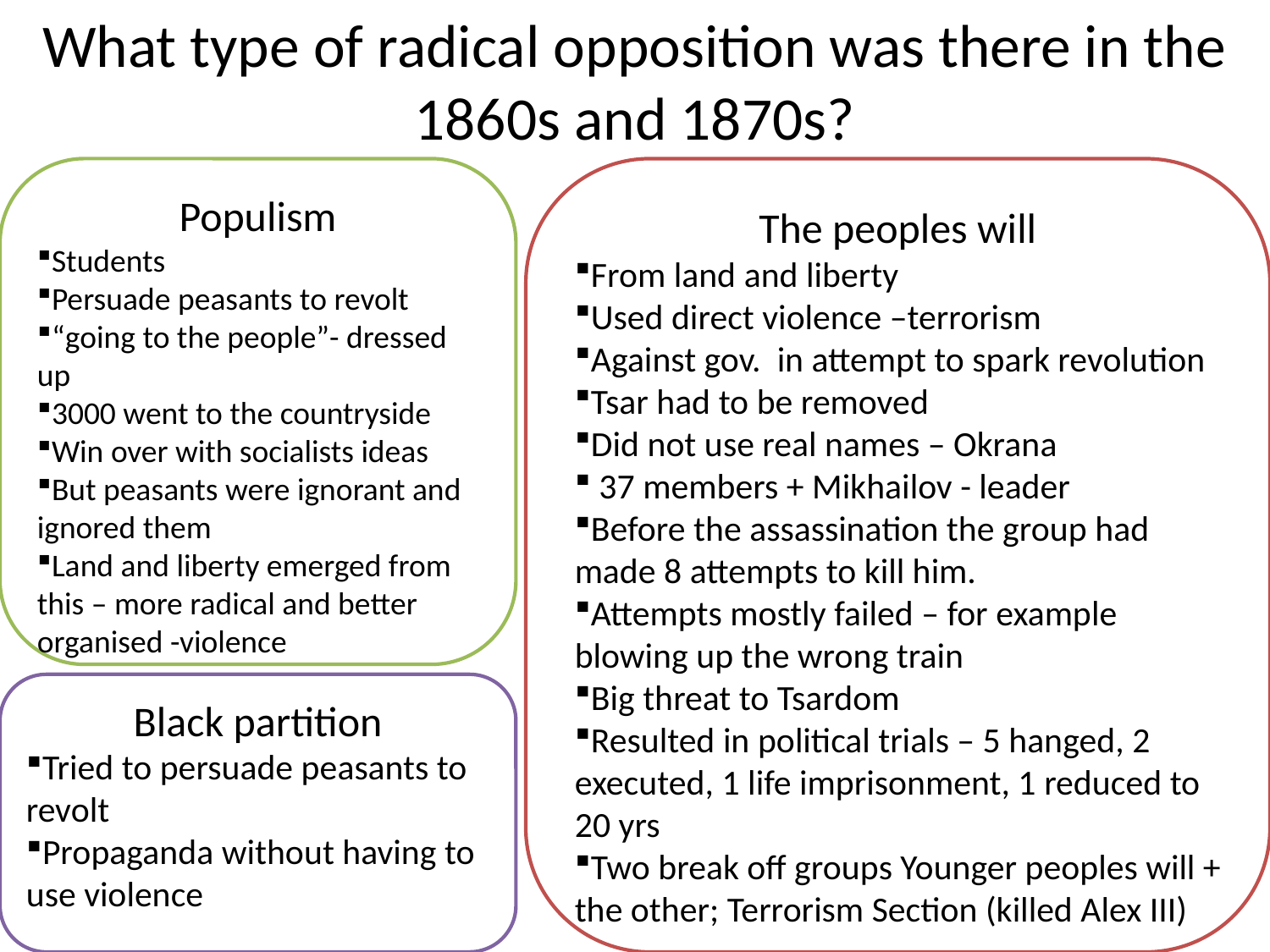

# What type of radical opposition was there in the 1860s and 1870s?
Populism
Students
Persuade peasants to revolt
“going to the people”- dressed up
3000 went to the countryside
Win over with socialists ideas
But peasants were ignorant and ignored them
Land and liberty emerged from this – more radical and better organised -violence
The peoples will
From land and liberty
Used direct violence –terrorism
Against gov.  in attempt to spark revolution
Tsar had to be removed
Did not use real names – Okrana
 37 members + Mikhailov - leader
Before the assassination the group had made 8 attempts to kill him.
Attempts mostly failed – for example blowing up the wrong train
Big threat to Tsardom
Resulted in political trials – 5 hanged, 2 executed, 1 life imprisonment, 1 reduced to 20 yrs
Two break off groups Younger peoples will + the other; Terrorism Section (killed Alex III)

Black partition
Tried to persuade peasants to revolt
Propaganda without having to use violence